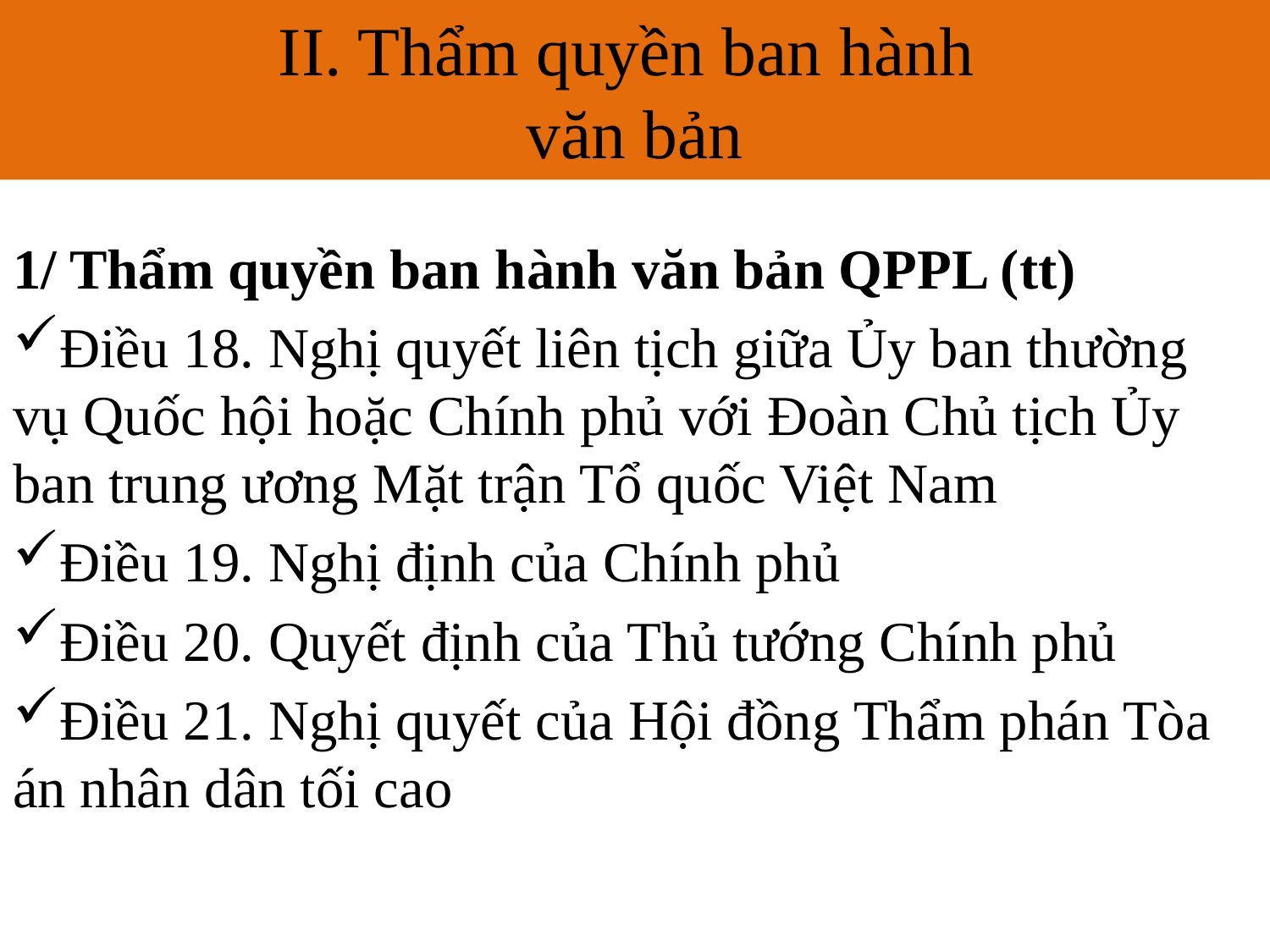

II. Thẩm quyền ban hành
văn bản
# II. Thẩm quyền ban hành văn bản
1/ Thẩm quyền ban hành văn bản QPPL (tt)
Điều 18. Nghị quyết liên tịch giữa Ủy ban thường vụ Quốc hội hoặc Chính phủ với Đoàn Chủ tịch Ủy ban trung ương Mặt trận Tổ quốc Việt Nam
Điều 19. Nghị định của Chính phủ
Điều 20. Quyết định của Thủ tướng Chính phủ
Điều 21. Nghị quyết của Hội đồng Thẩm phán Tòa án nhân dân tối cao